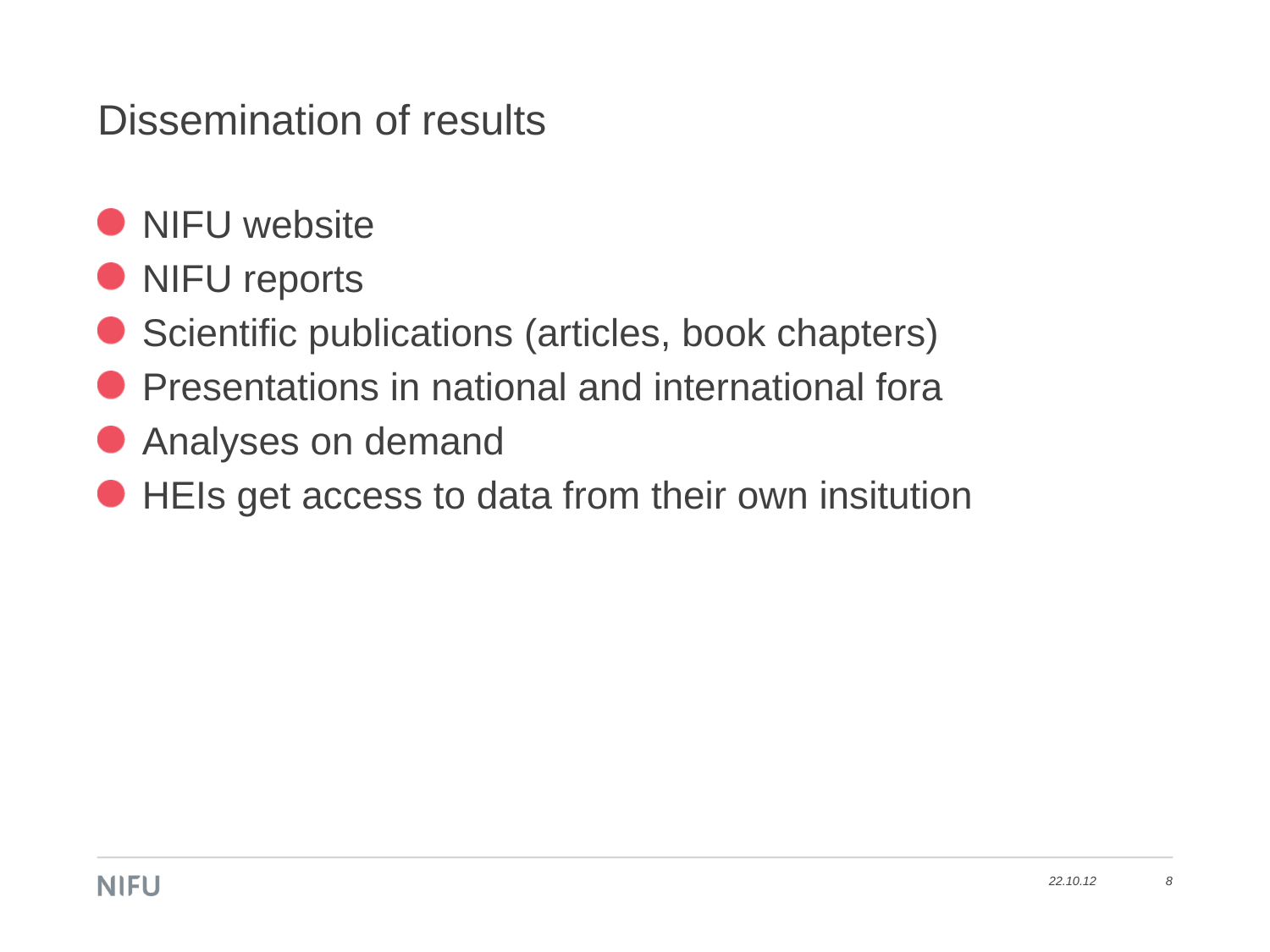

# Dissemination of results
NIFU website
NIFU reports
Scientific publications (articles, book chapters)
Presentations in national and international fora
Analyses on demand
HEIs get access to data from their own insitution

22.10.12
8